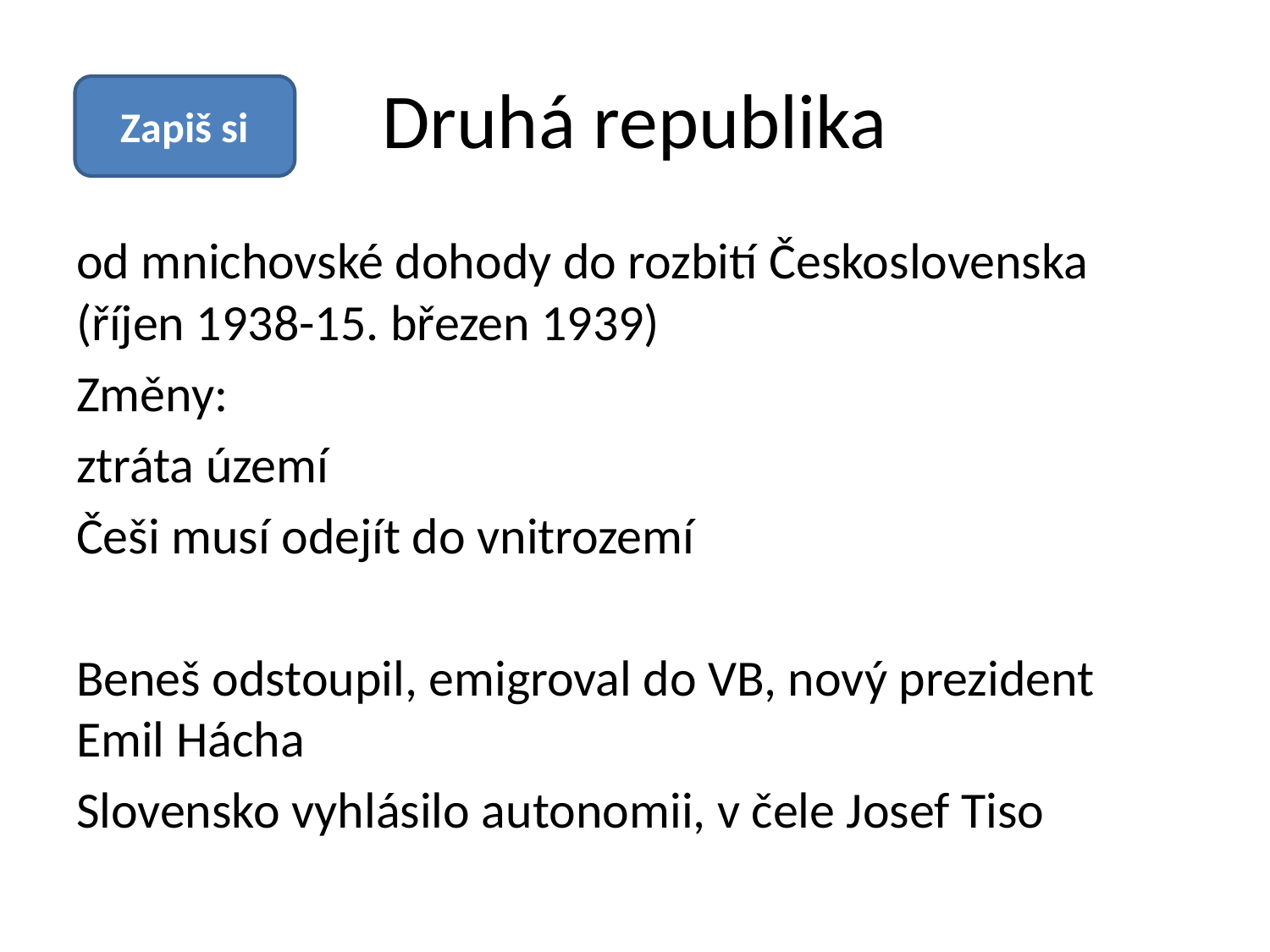

# Druhá republika
Zapiš si
od mnichovské dohody do rozbití Československa (říjen 1938-15. březen 1939)
Změny:
ztráta území
Češi musí odejít do vnitrozemí

Beneš odstoupil, emigroval do VB, nový prezident Emil Hácha
Slovensko vyhlásilo autonomii, v čele Josef Tiso